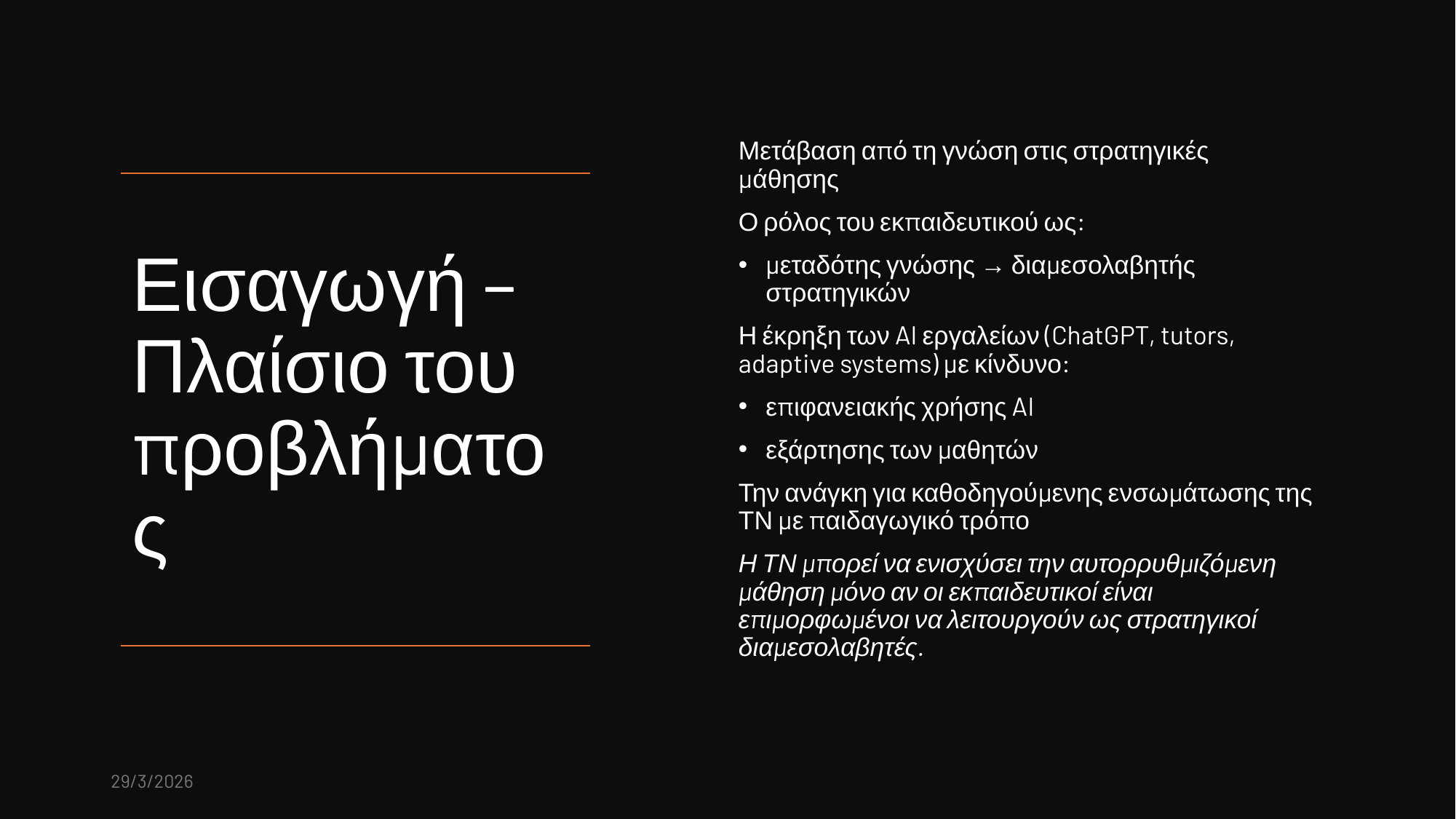

Μετάβαση από τη γνώση στις στρατηγικές μάθησης
Ο ρόλος του εκπαιδευτικού ως:
μεταδότης γνώσης → διαμεσολαβητής στρατηγικών
Η έκρηξη των AI εργαλείων (ChatGPT, tutors, adaptive systems) με κίνδυνο:
επιφανειακής χρήσης AI
εξάρτησης των μαθητών
Την ανάγκη για καθοδηγούμενης ενσωμάτωσης της ΤΝ με παιδαγωγικό τρόπο
Η ΤΝ μπορεί να ενισχύσει την αυτορρυθμιζόμενη μάθηση μόνο αν οι εκπαιδευτικοί είναι επιμορφωμένοι να λειτουργούν ως στρατηγικοί διαμεσολαβητές.

# Εισαγωγή – Πλαίσιο του προβλήματος
29/3/2026
2